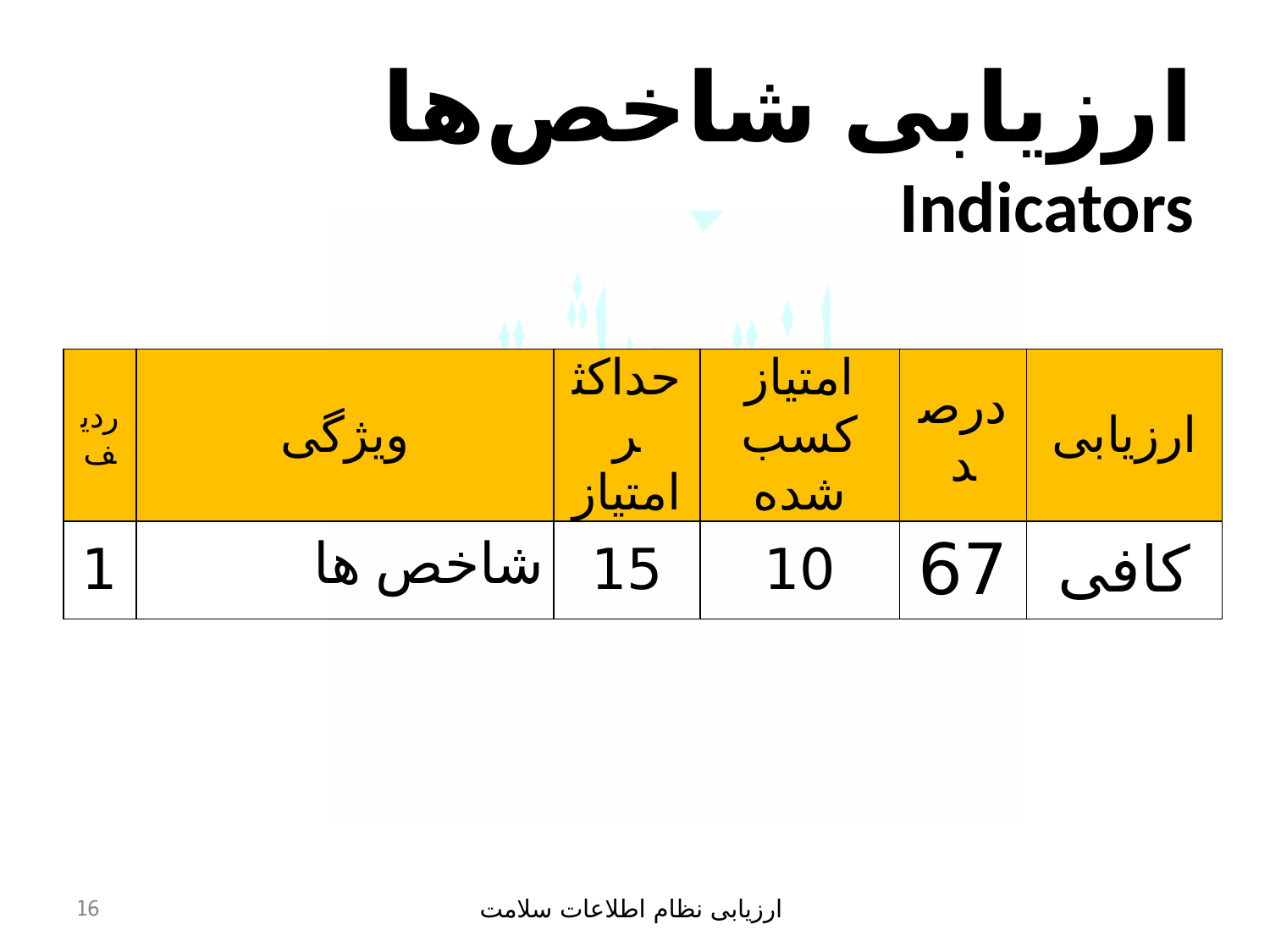

# ارزیابی شاخص‌ها Indicators
| ردیف | ویژگی | حداکثر امتیاز | امتیاز کسب شده | درصد | ارزیابی |
| --- | --- | --- | --- | --- | --- |
| 1 | شاخص ها | 15 | 10 | 67 | کافی |
16
ارزیابی نظام اطلاعات سلامت